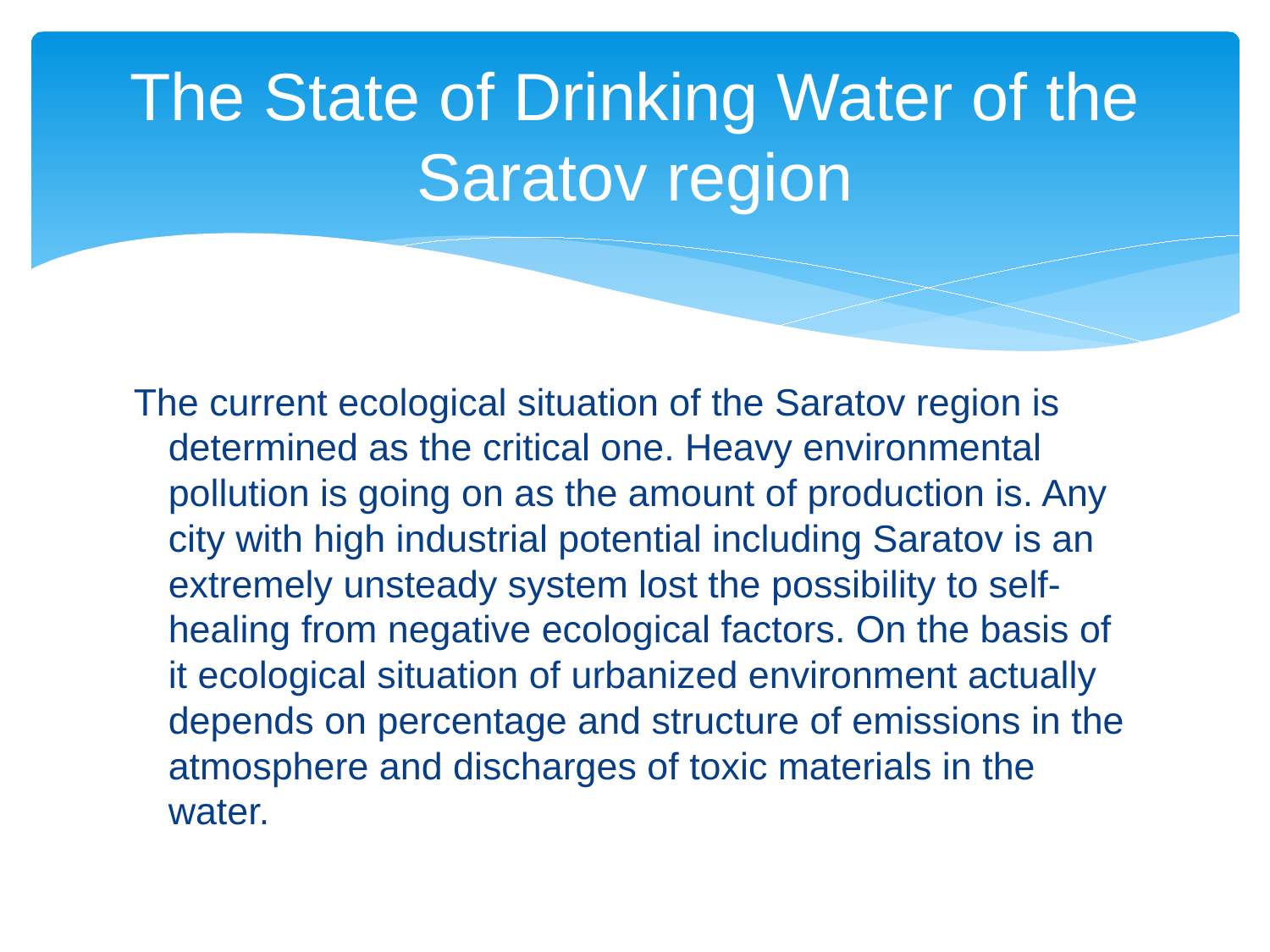

# The State of Drinking Water of the Saratov region
The current ecological situation of the Saratov region is determined as the critical one. Heavy environmental pollution is going on as the amount of production is. Any city with high industrial potential including Saratov is an extremely unsteady system lost the possibility to self-healing from negative ecological factors. On the basis of it ecological situation of urbanized environment actually depends on percentage and structure of emissions in the atmosphere and discharges of toxic materials in the water.